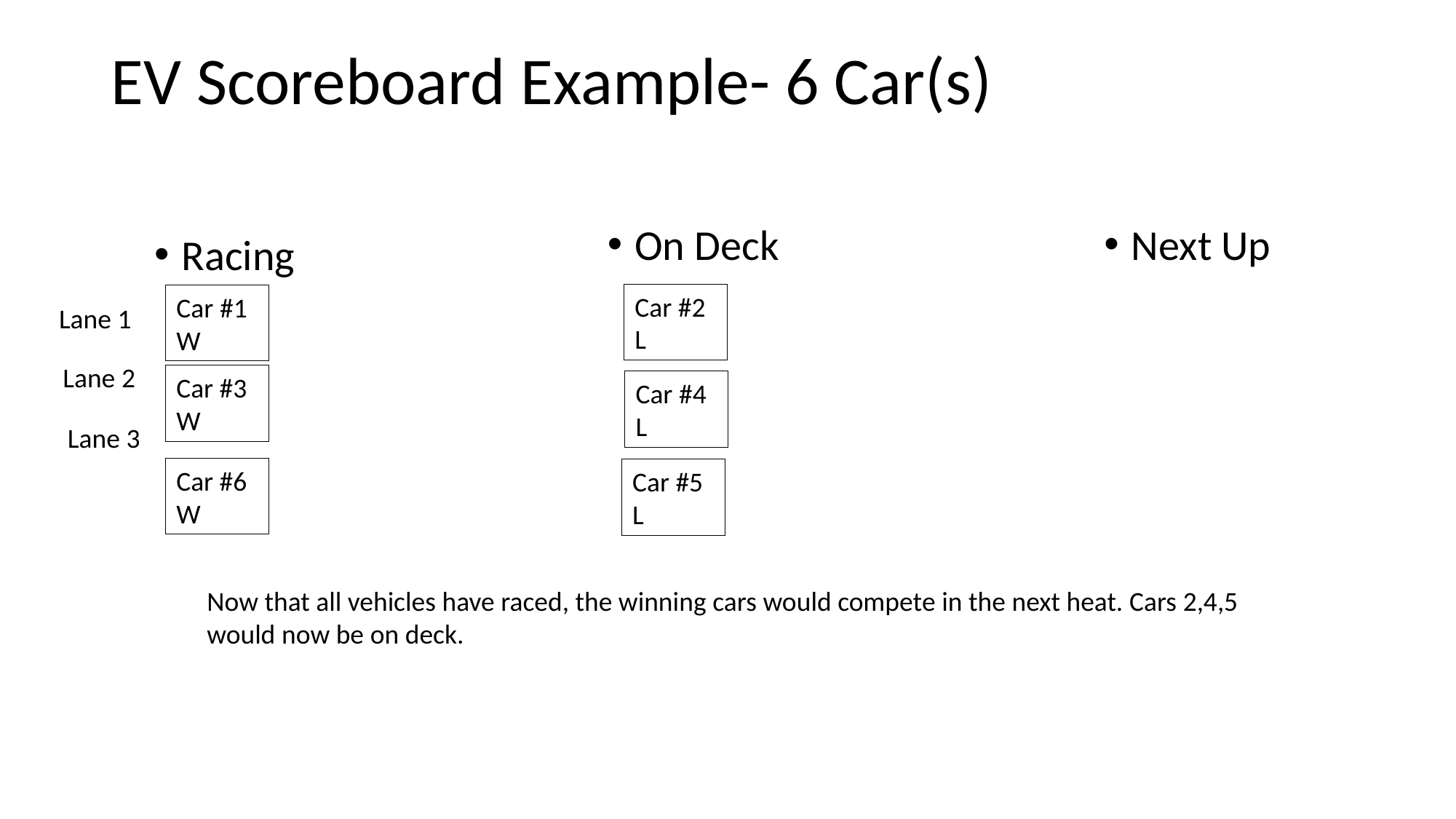

# EV Scoreboard Example- 6 Car(s)
On Deck
Next Up
Racing

Car #2
L
Car #1
W
Lane 1
Lane 2
Car #3
W
Car #4
L
Lane 3
Car #6
W
Car #5
L
Now that all vehicles have raced, the winning cars would compete in the next heat. Cars 2,4,5 would now be on deck.